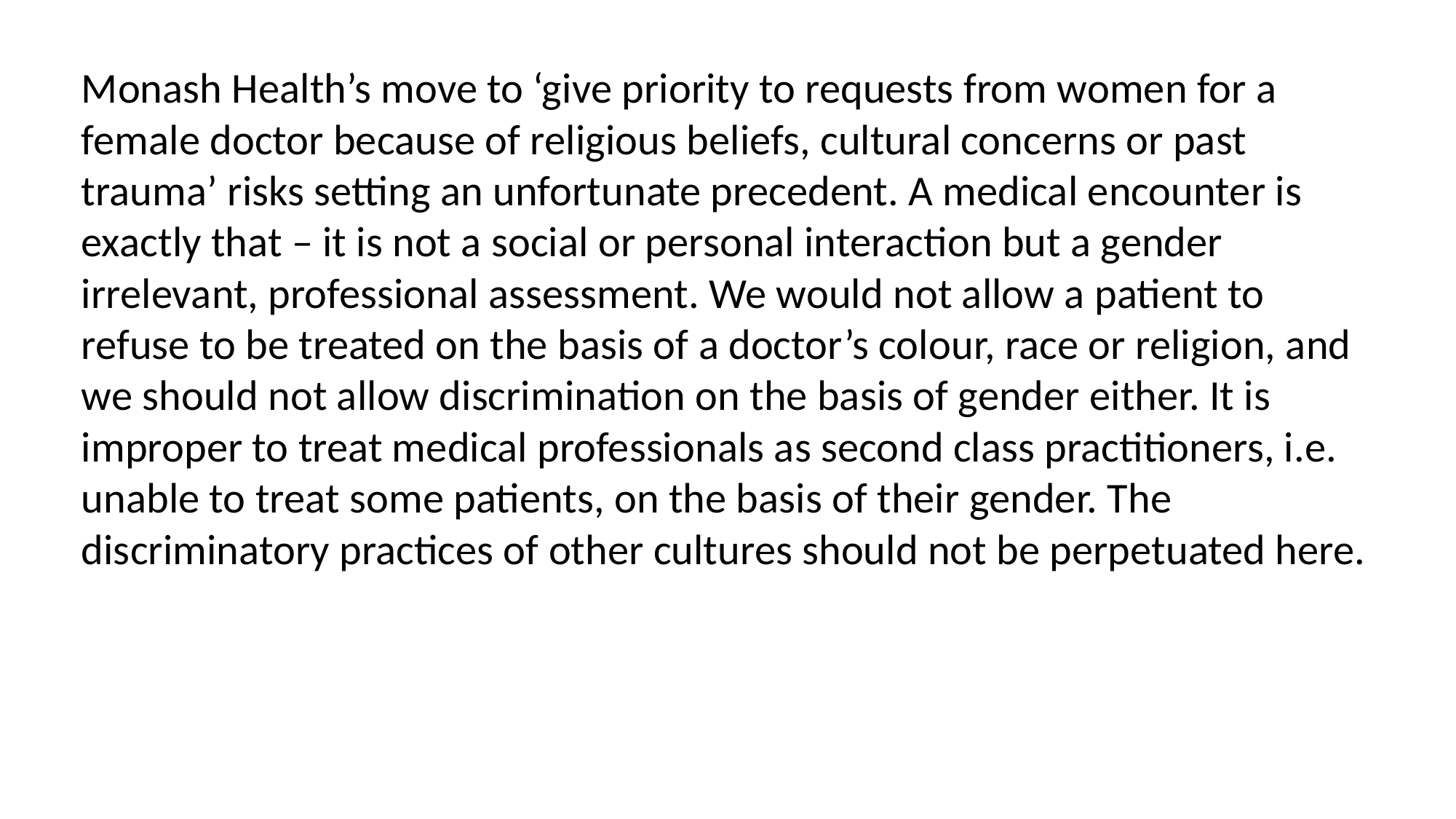

Monash Health’s move to ‘give priority to requests from women for a female doctor because of religious beliefs, cultural concerns or past trauma’ risks setting an unfortunate precedent. A medical encounter is exactly that – it is not a social or personal interaction but a gender irrelevant, professional assessment. We would not allow a patient to refuse to be treated on the basis of a doctor’s colour, race or religion, and we should not allow discrimination on the basis of gender either. It is improper to treat medical professionals as second class practitioners, i.e. unable to treat some patients, on the basis of their gender. The discriminatory practices of other cultures should not be perpetuated here.